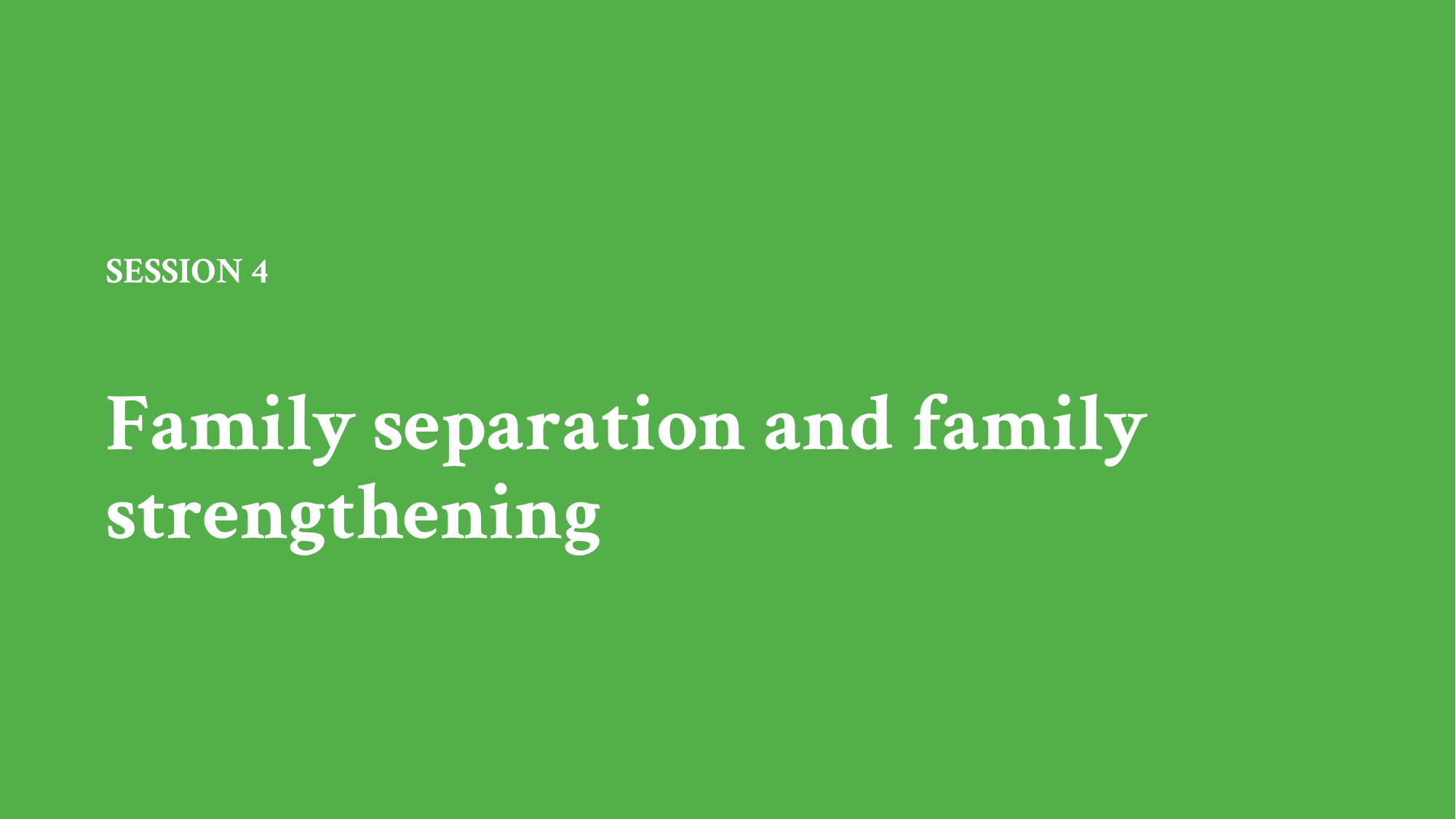

# SESSION 4 Family separation and family strengthening